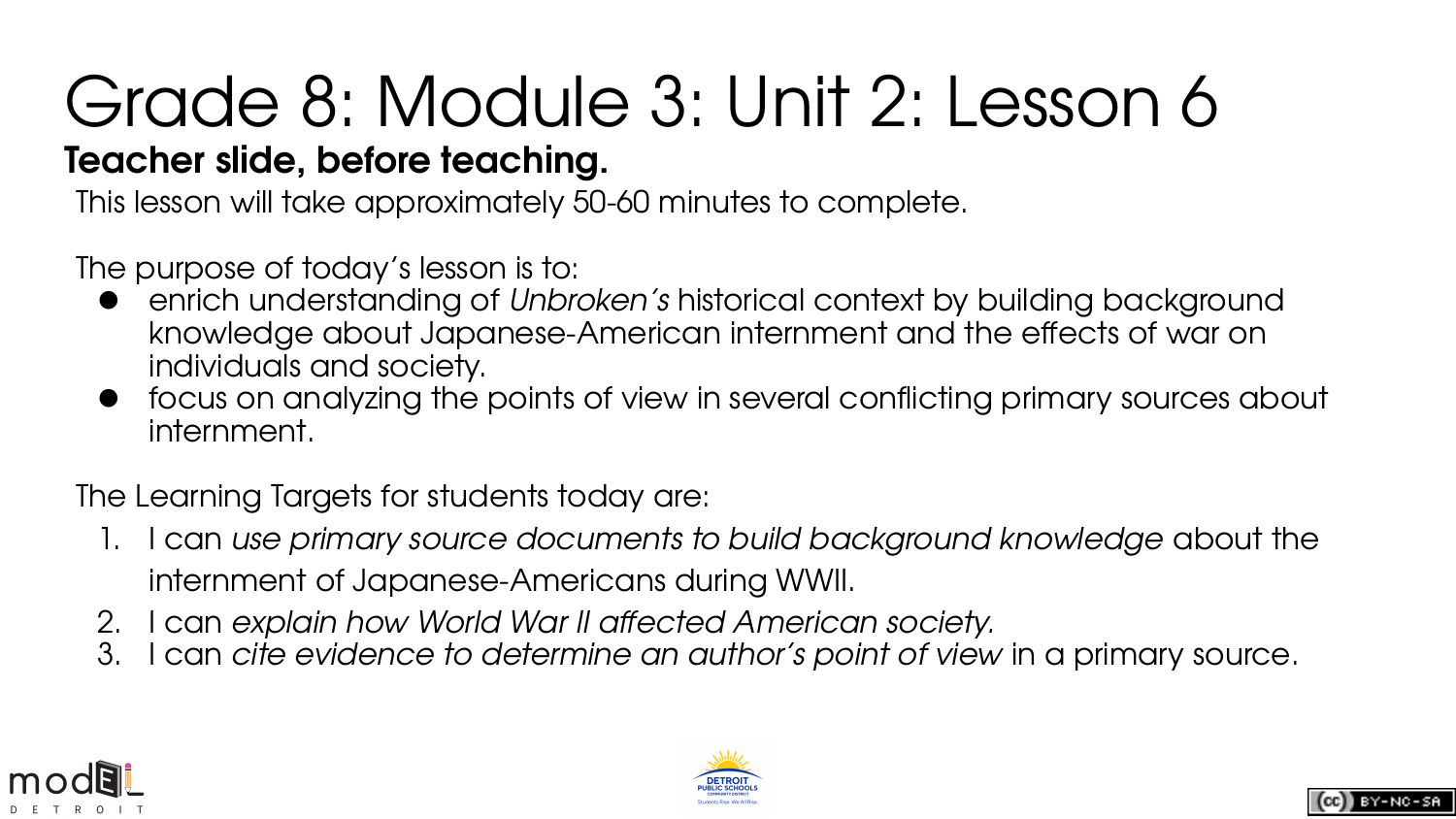

Grade 8: Module 3: Unit 2: Lesson 6
Teacher slide, before teaching.
This lesson will take approximately 50-60 minutes to complete.

The purpose of today’s lesson is to:
enrich understanding of Unbroken’s historical context by building background knowledge about Japanese-American internment and the effects of war on individuals and society.
focus on analyzing the points of view in several conflicting primary sources about internment.

The Learning Targets for students today are:
I can use primary source documents to build background knowledge about the internment of Japanese-Americans during WWII.
I can explain how World War II affected American society.
I can cite evidence to determine an author’s point of view in a primary source.